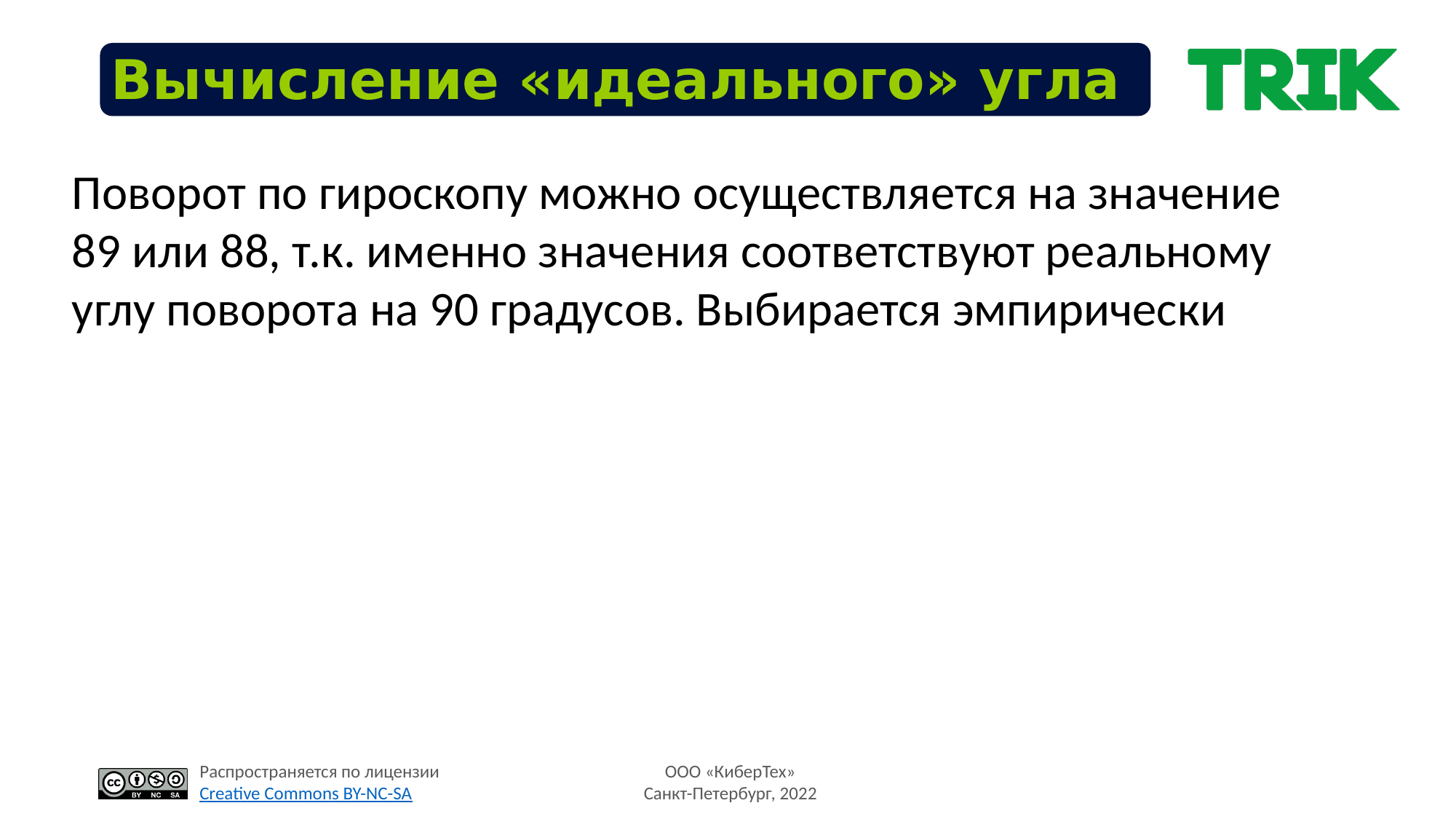

# Вычисление «идеального» угла
Поворот по гироскопу можно осуществляется на значение 89 или 88, т.к. именно значения соответствуют реальному углу поворота на 90 градусов. Выбирается эмпирически